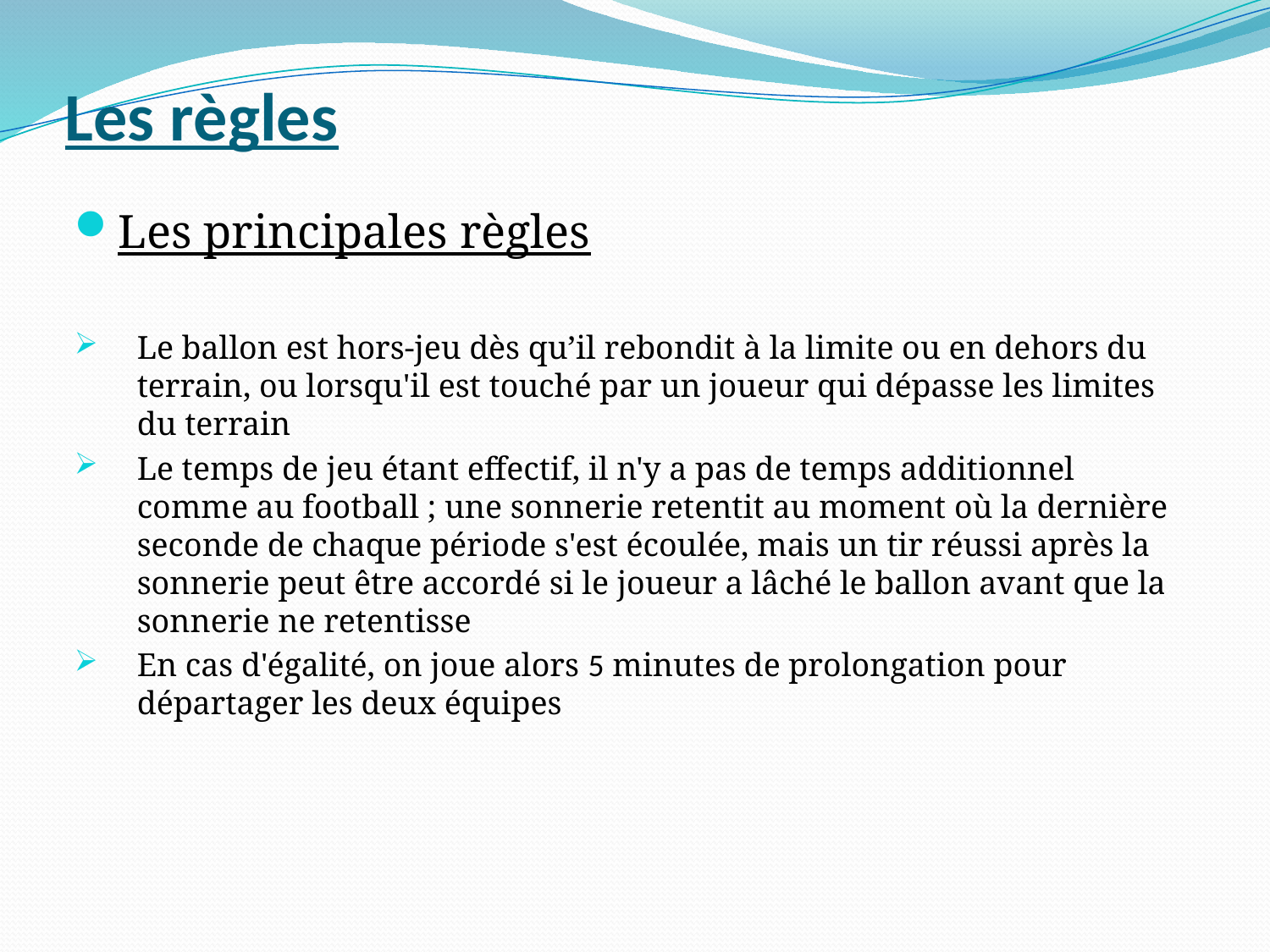

Les règles
Les principales règles

Le ballon est hors-jeu dès qu’il rebondit à la limite ou en dehors du terrain, ou lorsqu'il est touché par un joueur qui dépasse les limites du terrain
Le temps de jeu étant effectif, il n'y a pas de temps additionnel comme au football ; une sonnerie retentit au moment où la dernière seconde de chaque période s'est écoulée, mais un tir réussi après la sonnerie peut être accordé si le joueur a lâché le ballon avant que la sonnerie ne retentisse
En cas d'égalité, on joue alors 5 minutes de prolongation pour départager les deux équipes